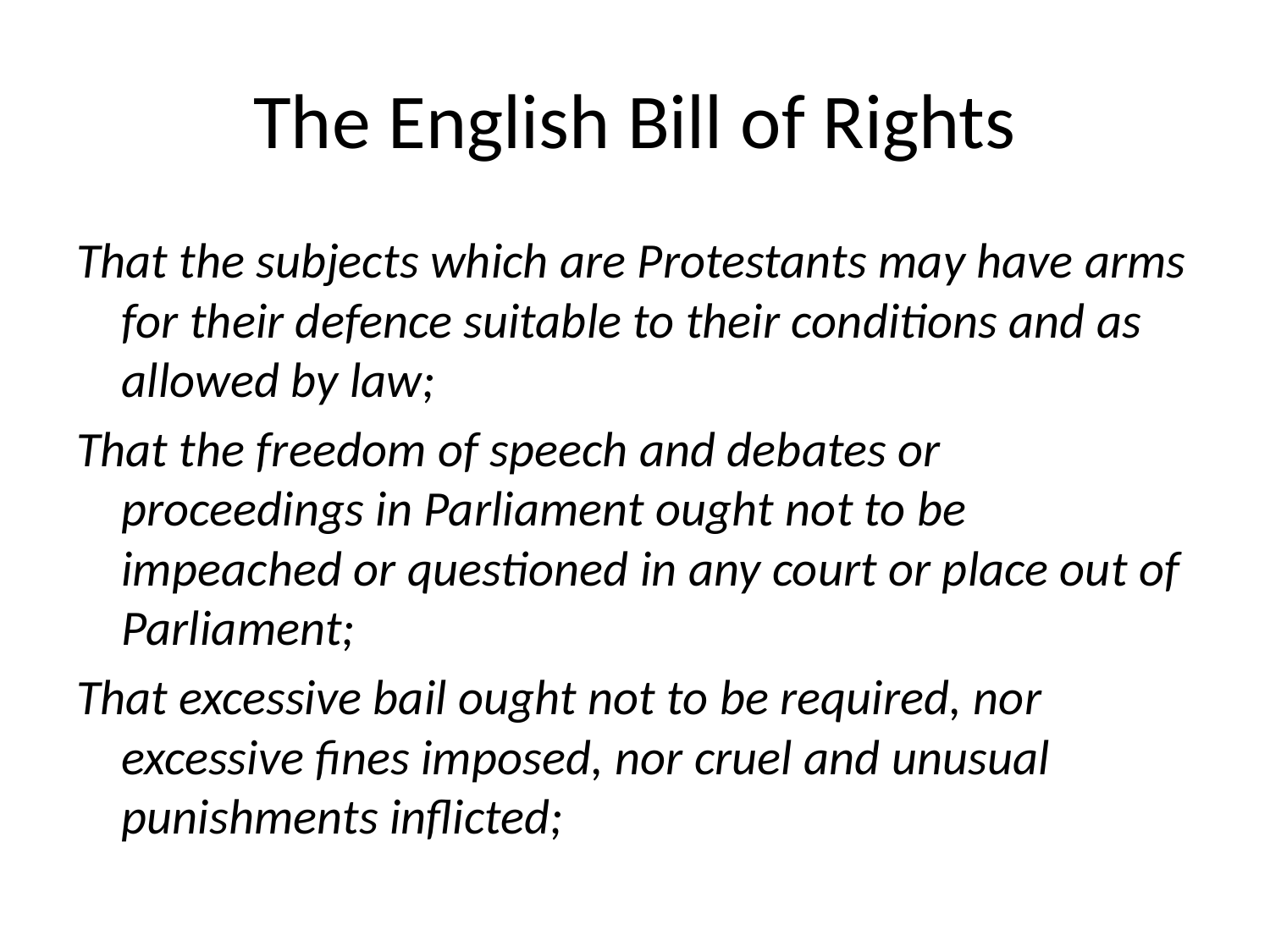

# The English Bill of Rights
That the subjects which are Protestants may have arms for their defence suitable to their conditions and as allowed by law;
That the freedom of speech and debates or proceedings in Parliament ought not to be impeached or questioned in any court or place out of Parliament;
That excessive bail ought not to be required, nor excessive fines imposed, nor cruel and unusual punishments inflicted;